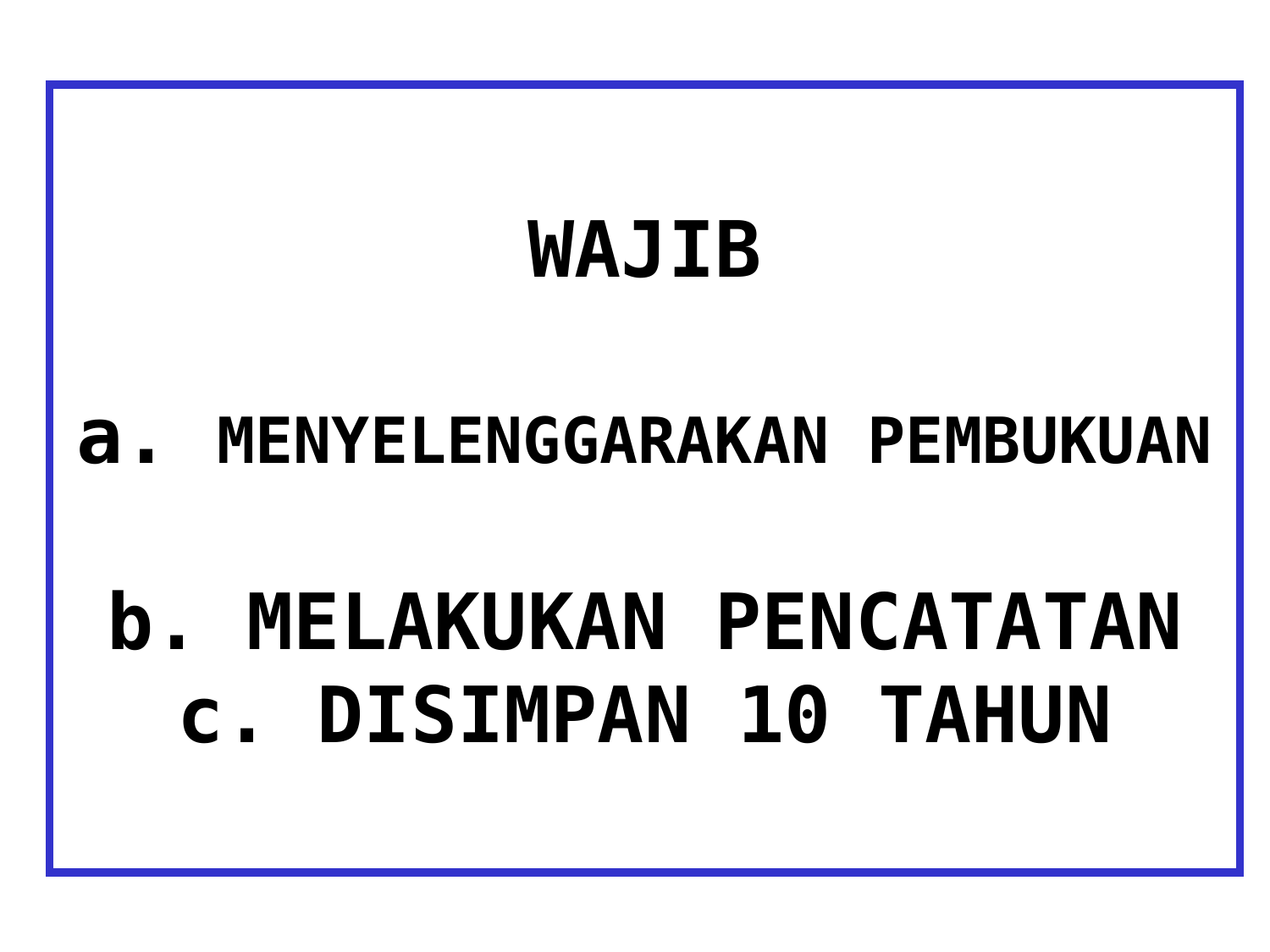

# WAJIB a. MENYELENGGARAKAN PEMBUKUAN b. MELAKUKAN PENCATATAN c. DISIMPAN 10 TAHUN